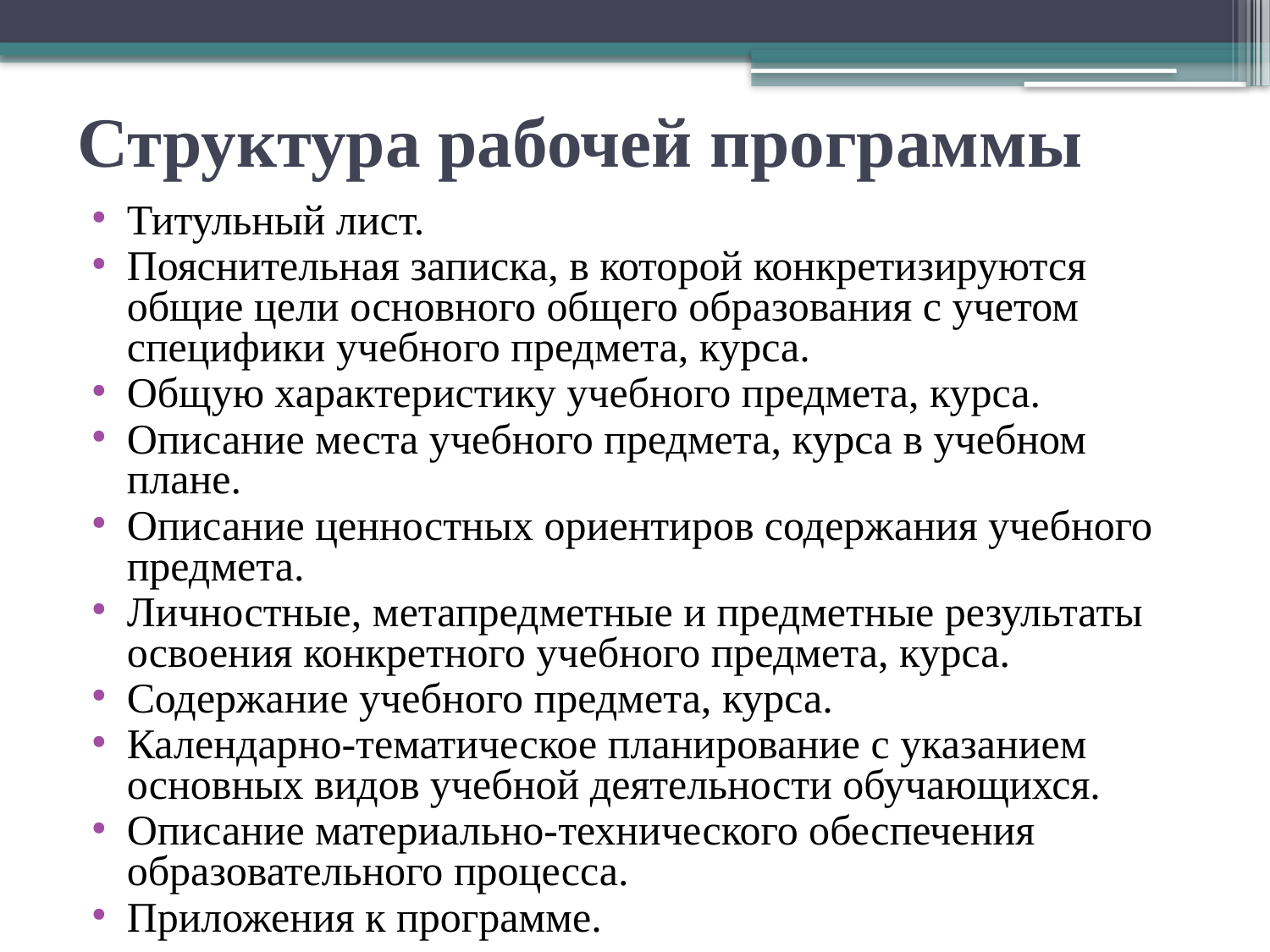

# Структура рабочей программы
Титульный лист.
Пояснительная записка, в которой конкретизируются общие цели основного общего образования с учетом специфики учебного предмета, курса.
Общую характеристику учебного предмета, курса.
Описание места учебного предмета, курса в учебном плане.
Описание ценностных ориентиров содержания учебного предмета.
Личностные, метапредметные и предметные результаты освоения конкретного учебного предмета, курса.
Содержание учебного предмета, курса.
Календарно-тематическое планирование с указанием основных видов учебной деятельности обучающихся.
Описание материально-технического обеспечения образовательного процесса.
Приложения к программе.